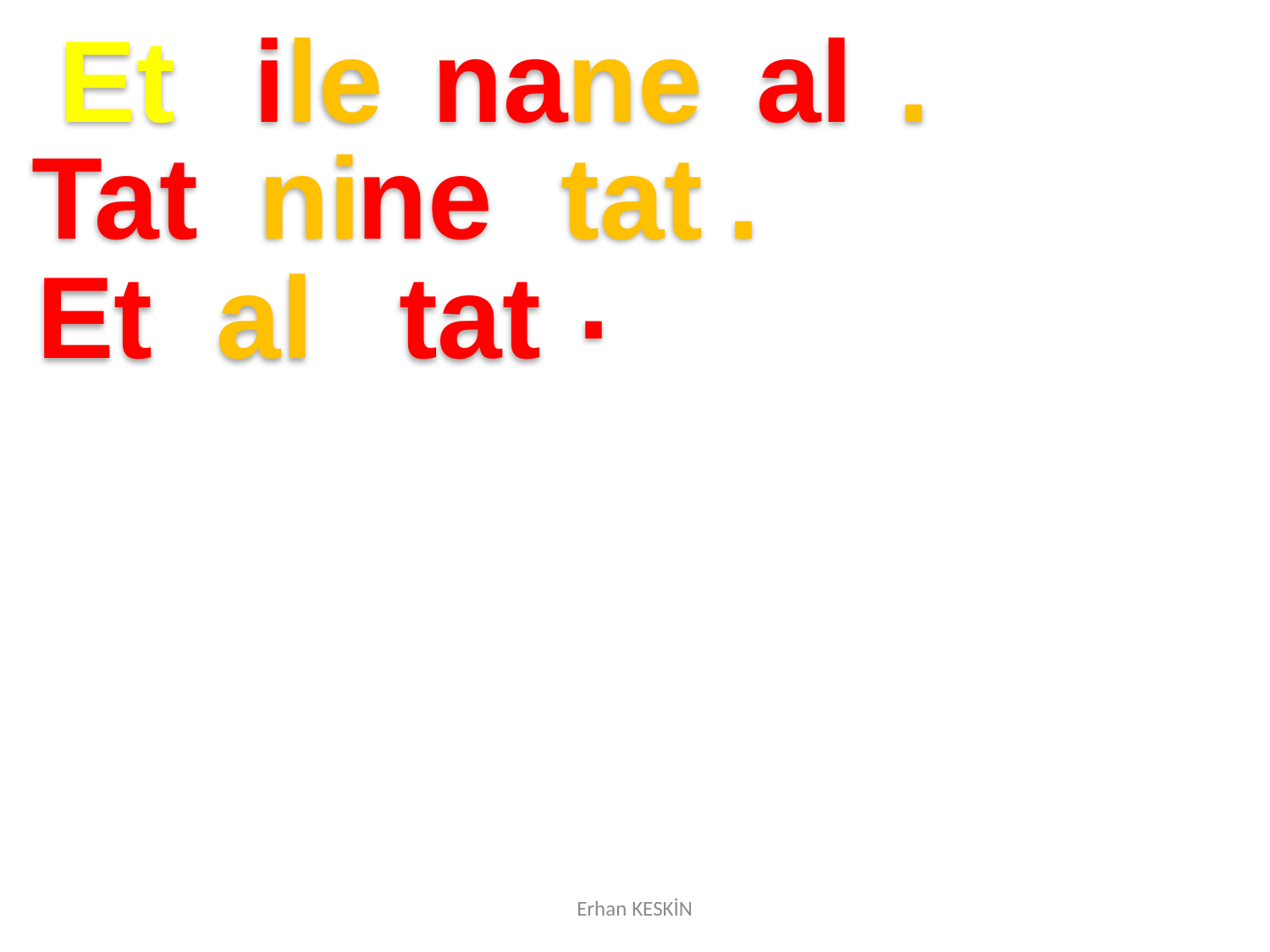

Et
i
le
na
ne
al
.
Tat
ni
ne
tat
.
.
Et
al
tat
Erhan KESKİN